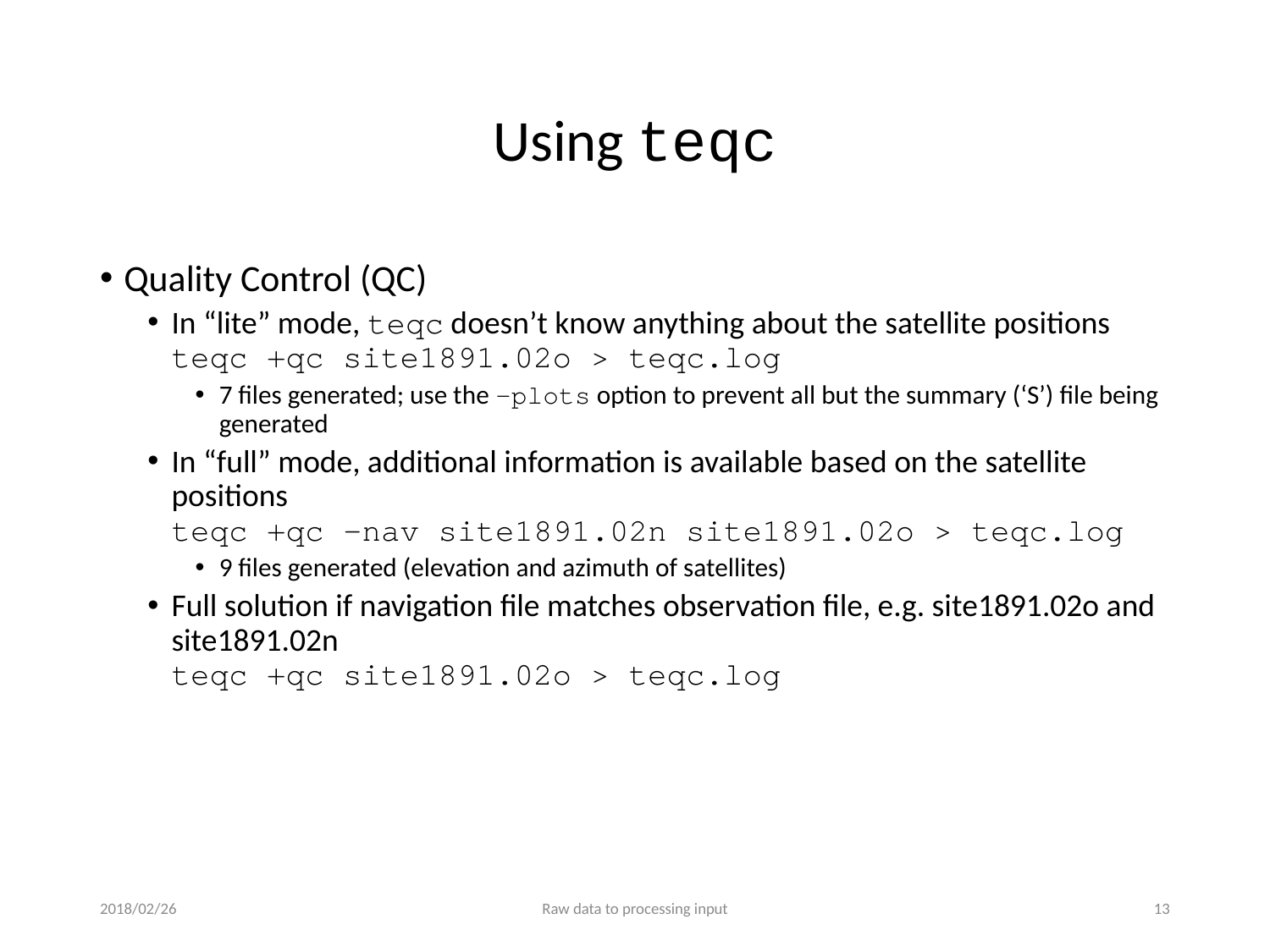

# Using teqc
Quality Control (QC)
In “lite” mode, teqc doesn’t know anything about the satellite positions
teqc +qc site1891.02o > teqc.log
7 files generated; use the -plots option to prevent all but the summary (‘S’) file being generated
In “full” mode, additional information is available based on the satellite positions
teqc +qc –nav site1891.02n site1891.02o > teqc.log
9 files generated (elevation and azimuth of satellites)
Full solution if navigation file matches observation file, e.g. site1891.02o and site1891.02n
teqc +qc site1891.02o > teqc.log

2018/02/26
Raw data to processing input
13